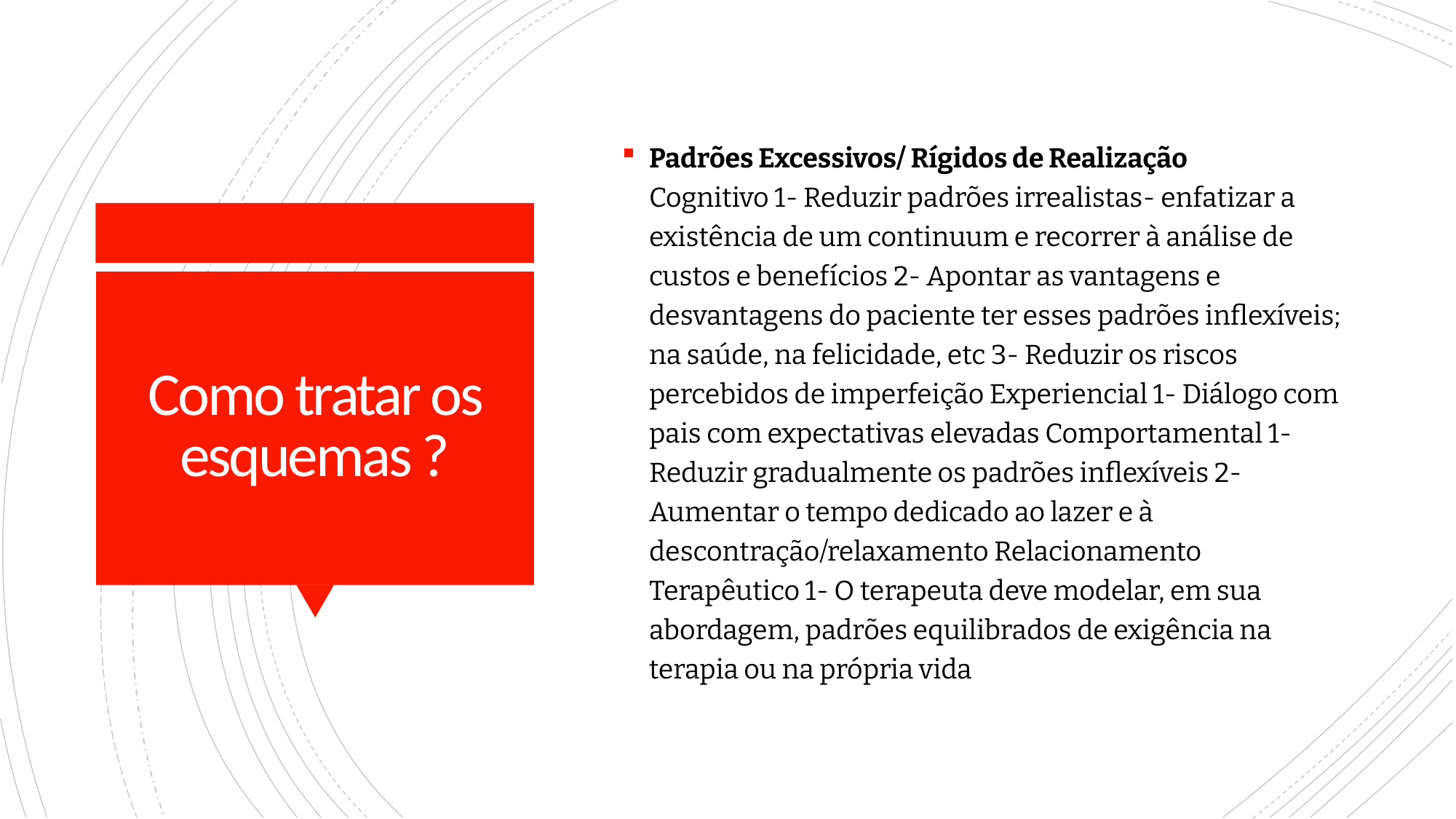

Padrões Excessivos/ Rígidos de Realização
Cognitivo 1- Reduzir padrões irrealistas- enfatizar a existência de um continuum e recorrer à análise de custos e benefícios 2- Apontar as vantagens e desvantagens do paciente ter esses padrões inflexíveis; na saúde, na felicidade, etc 3- Reduzir os riscos percebidos de imperfeição Experiencial 1- Diálogo com pais com expectativas elevadas Comportamental 1- Reduzir gradualmente os padrões inflexíveis 2- Aumentar o tempo dedicado ao lazer e à descontração/relaxamento Relacionamento Terapêutico 1- O terapeuta deve modelar, em sua abordagem, padrões equilibrados de exigência na terapia ou na própria vida
# Como tratar os esquemas ?